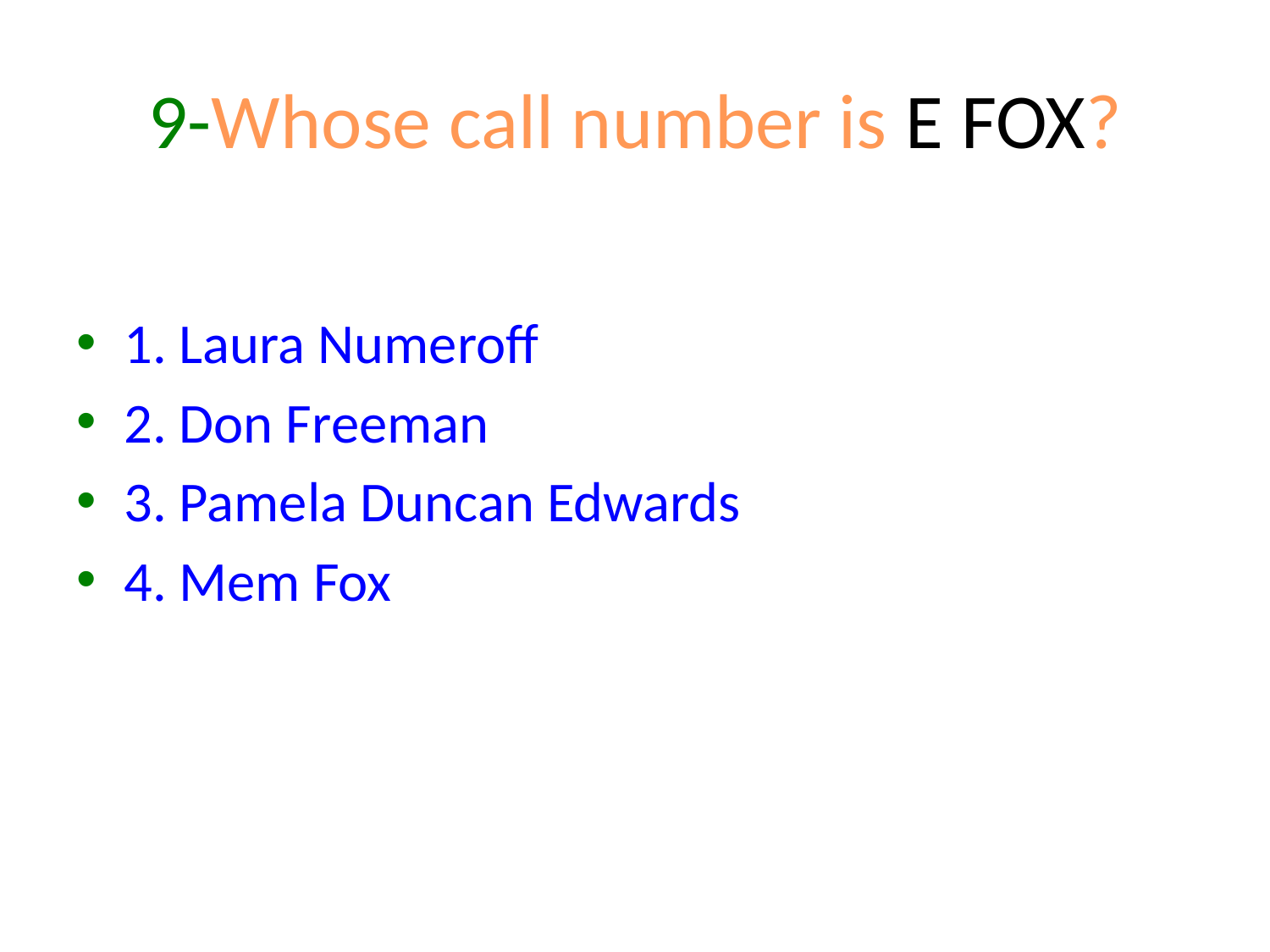

# 9-Whose call number is E FOX?

1. Laura Numeroff
2. Don Freeman
3. Pamela Duncan Edwards
4. Mem Fox